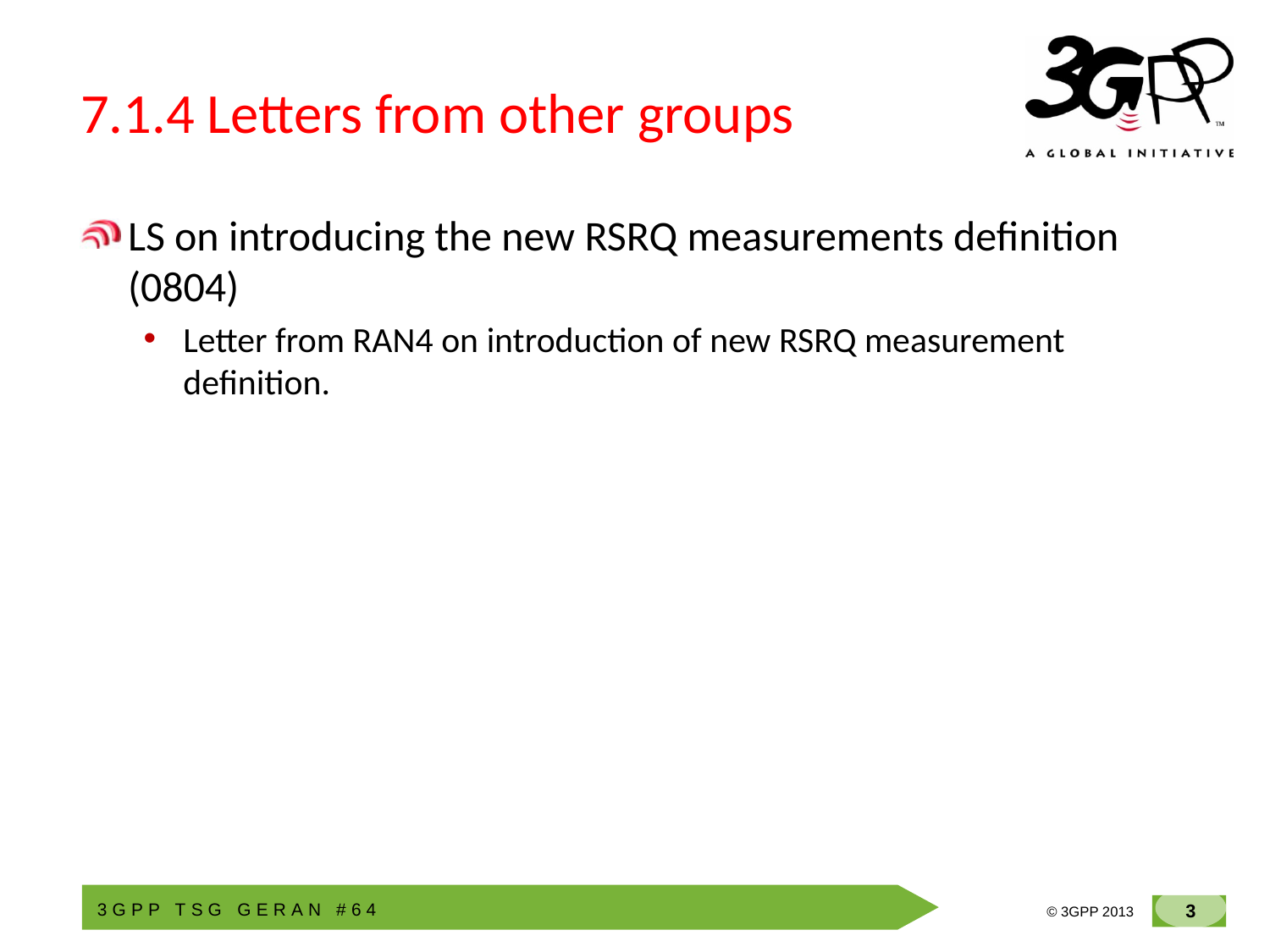

# 7.1.4 Letters from other groups
LS on introducing the new RSRQ measurements definition (0804)
Letter from RAN4 on introduction of new RSRQ measurement definition.